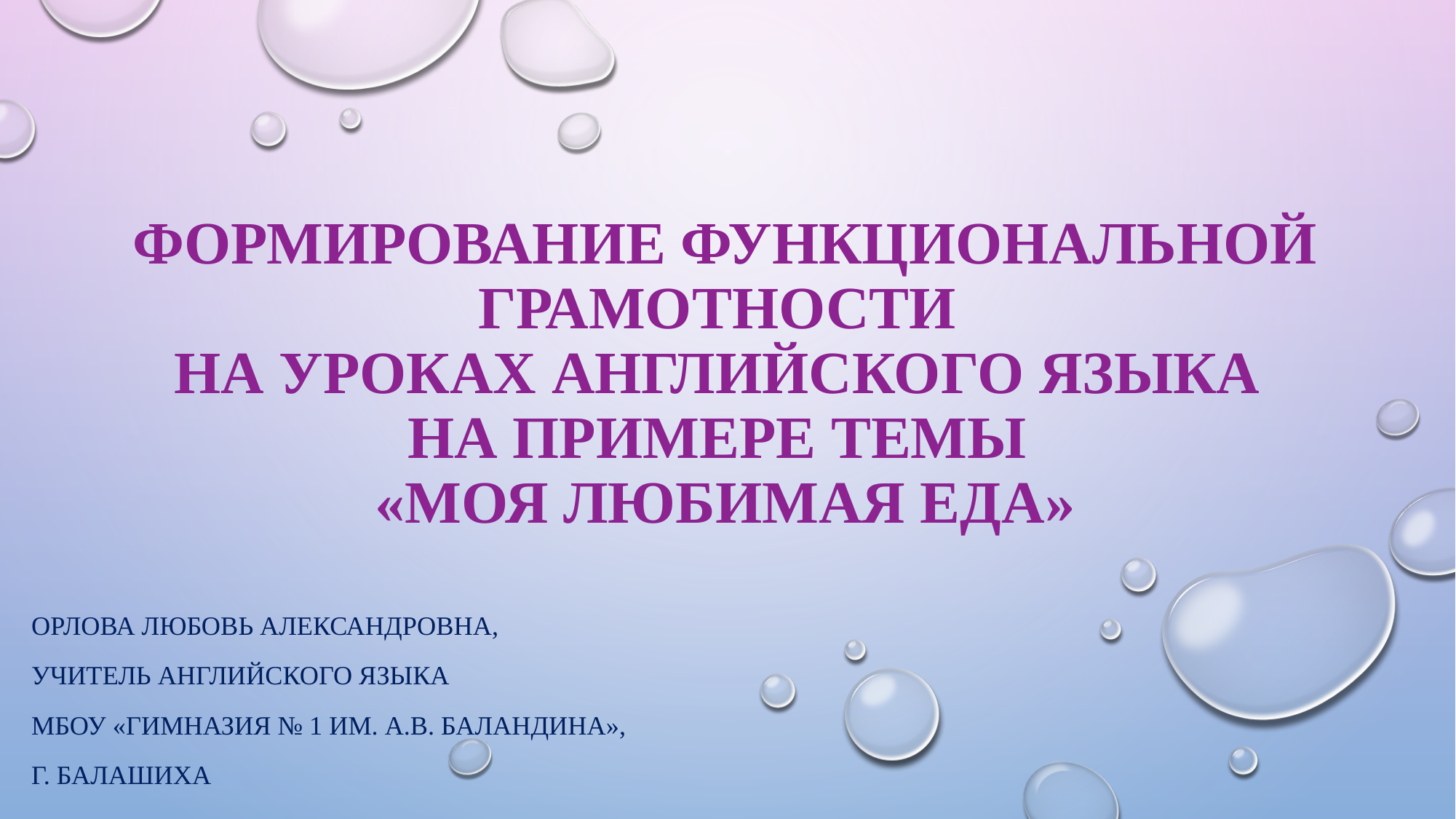

# Формирование функциональной грамотности на уроках английского языка на примере темы «Моя любимая еда»
Орлова Любовь Александровна,
Учитель английского языка
МБОУ «Гимназия № 1 им. А.В. Баландина»,
Г. Балашиха